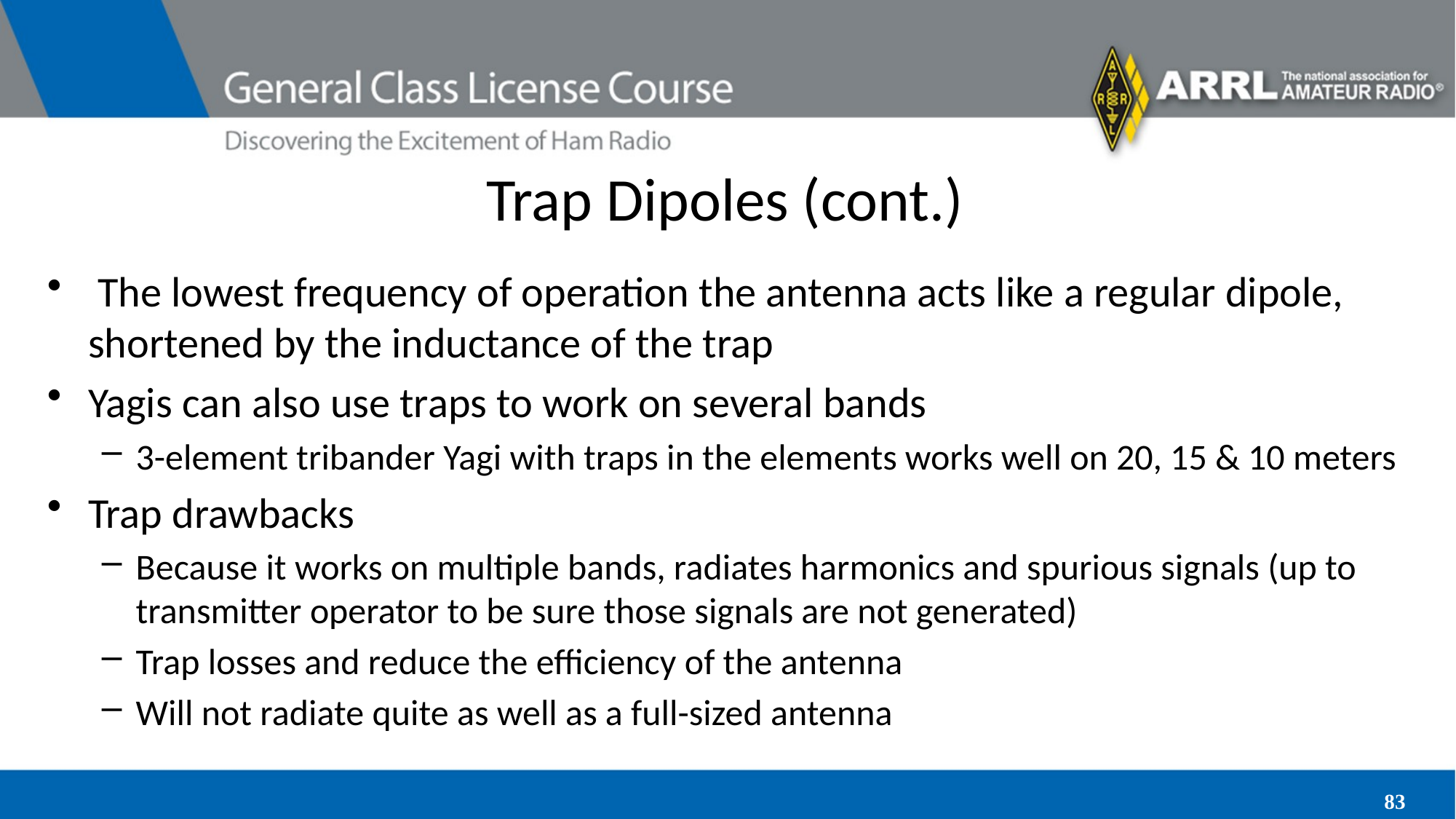

# Trap Dipoles (cont.)
 The lowest frequency of operation the antenna acts like a regular dipole, shortened by the inductance of the trap
Yagis can also use traps to work on several bands
3-element tribander Yagi with traps in the elements works well on 20, 15 & 10 meters
Trap drawbacks
Because it works on multiple bands, radiates harmonics and spurious signals (up to transmitter operator to be sure those signals are not generated)
Trap losses and reduce the efficiency of the antenna
Will not radiate quite as well as a full-sized antenna